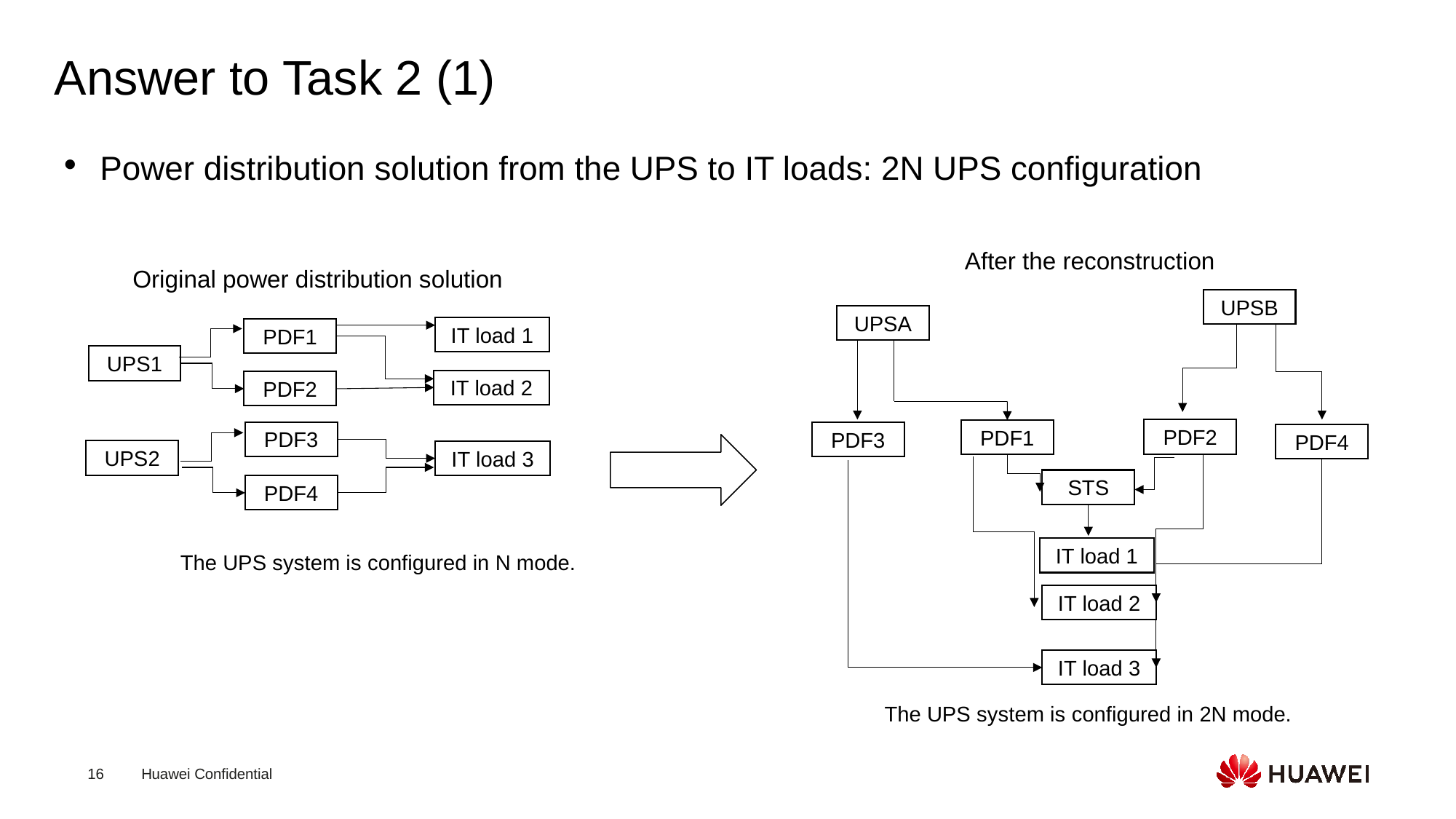

# Answer to Task 2 (1)
Power distribution solution from the UPS to IT loads: 2N UPS configuration

After the reconstruction
Original power distribution solution
UPSB
UPSA
PDF2
PDF1
PDF3
PDF4
STS
IT load 1
IT load 2
IT load 3
IT load 1
PDF1
UPS1
IT load 2
PDF2
PDF3
UPS2
IT load 3
PDF4

The UPS system is configured in N mode.
The UPS system is configured in 2N mode.